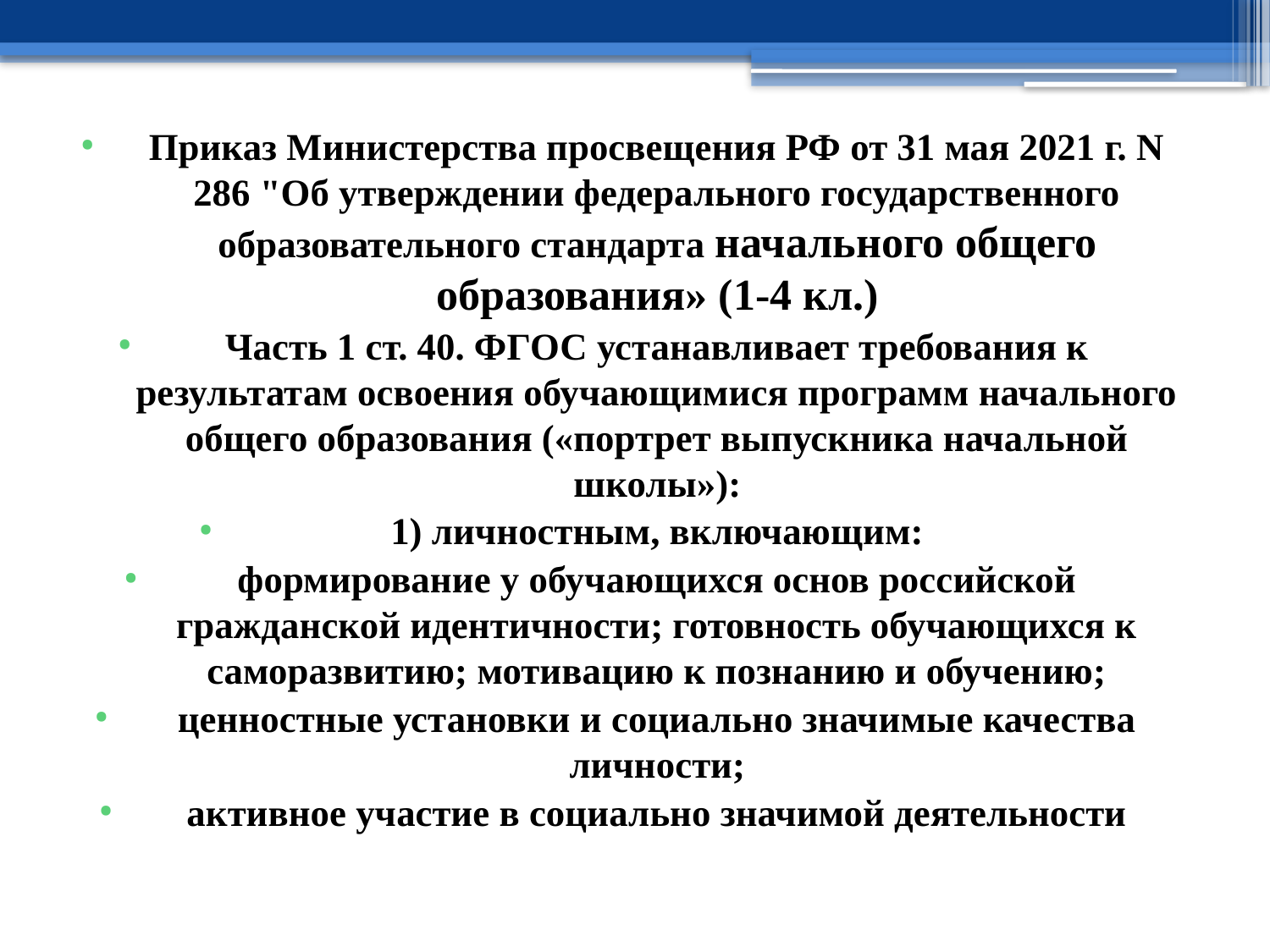

Приказ Министерства просвещения РФ от 31 мая 2021 г. N 286 "Об утверждении федерального государственного образовательного стандарта начального общего образования» (1-4 кл.)
Часть 1 ст. 40. ФГОС устанавливает требования к результатам освоения обучающимися программ начального общего образования («портрет выпускника начальной школы»):
1) личностным, включающим:
формирование у обучающихся основ российской гражданской идентичности; готовность обучающихся к саморазвитию; мотивацию к познанию и обучению;
ценностные установки и социально значимые качества личности;
активное участие в социально значимой деятельности

#